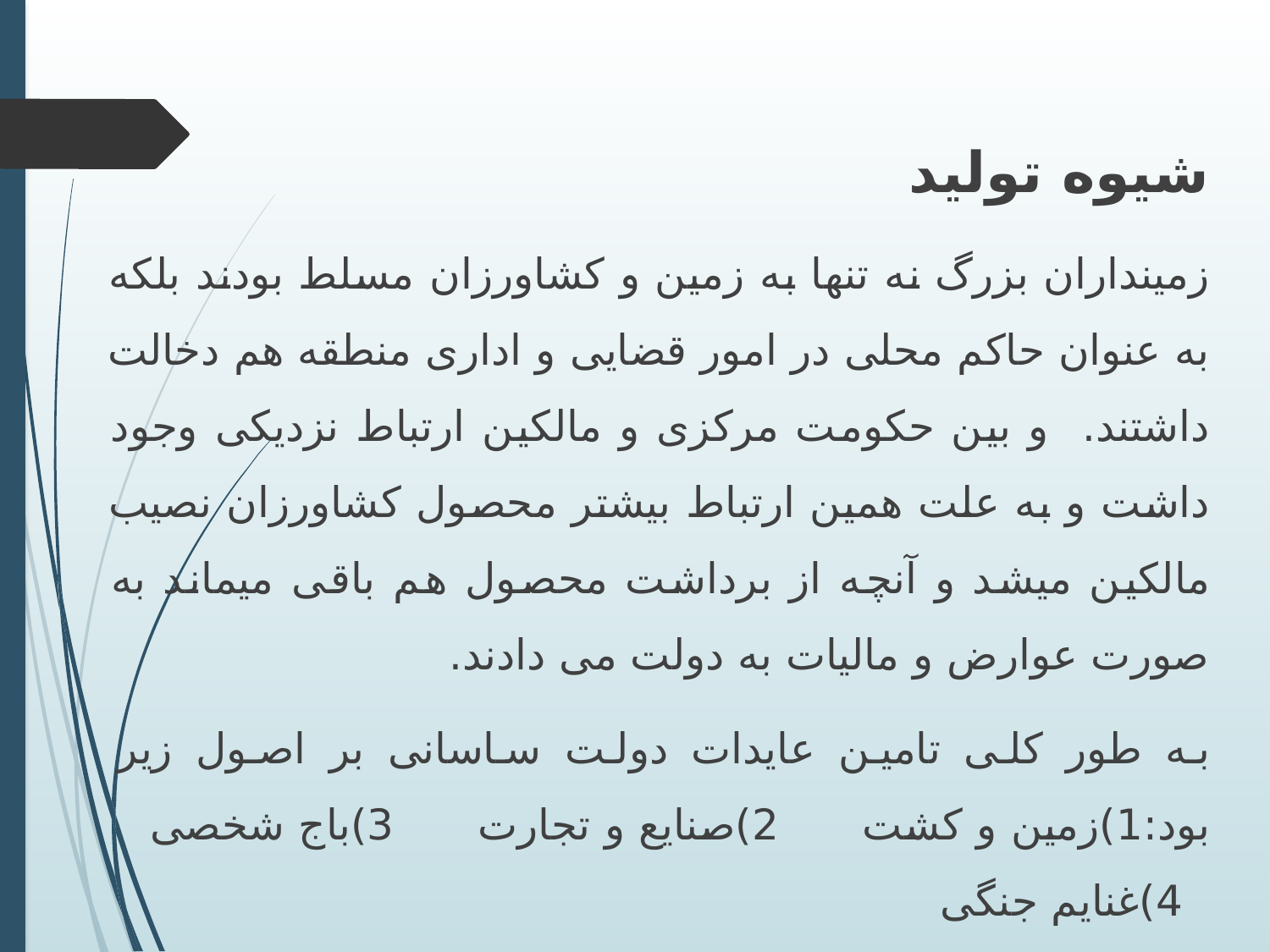

شیوه تولید
زمینداران بزرگ نه تنها به زمین و کشاورزان مسلط بودند بلکه به عنوان حاکم محلی در امور قضایی و اداری منطقه هم دخالت داشتند.  و بین حکومت مرکزی و مالکین ارتباط نزدیکی وجود داشت و به علت همین ارتباط بیشتر محصول کشاورزان نصیب مالکین میشد و آنچه از برداشت محصول هم باقی میماند به صورت عوارض و مالیات به دولت می دادند.
به طور کلی تامین عایدات دولت ساسانی بر اصول زیر بود:1)زمین و کشت      2)صنایع و تجارت      3)باج شخصی      4)غنایم جنگی
(اشکانی و ساسانی،سرفراز)